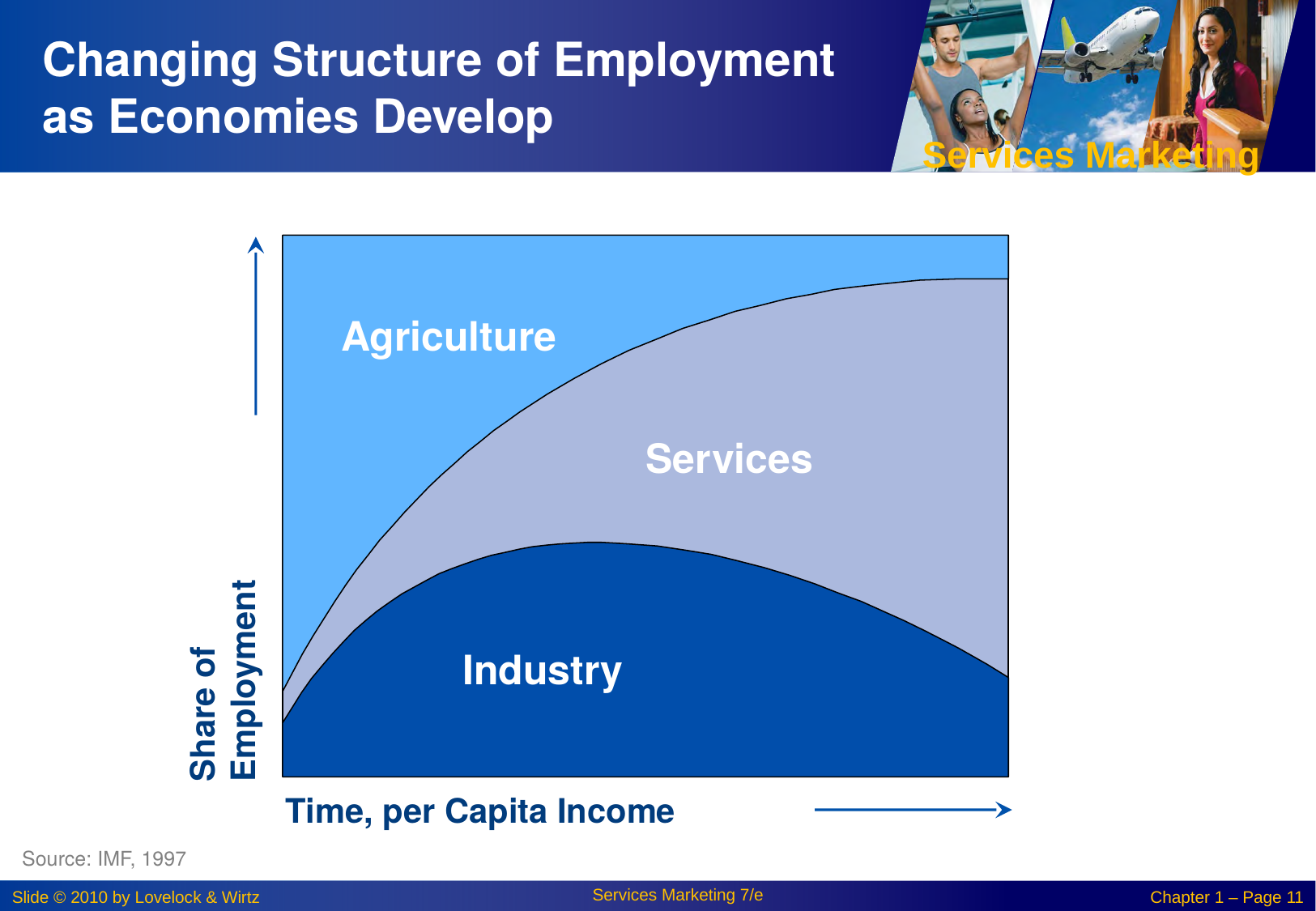

# Changing Structure of Employment as Economies Develop

Agriculture
Services

Share of
Employment
Industry
Time, per Capita Income

Source: IMF, 1997